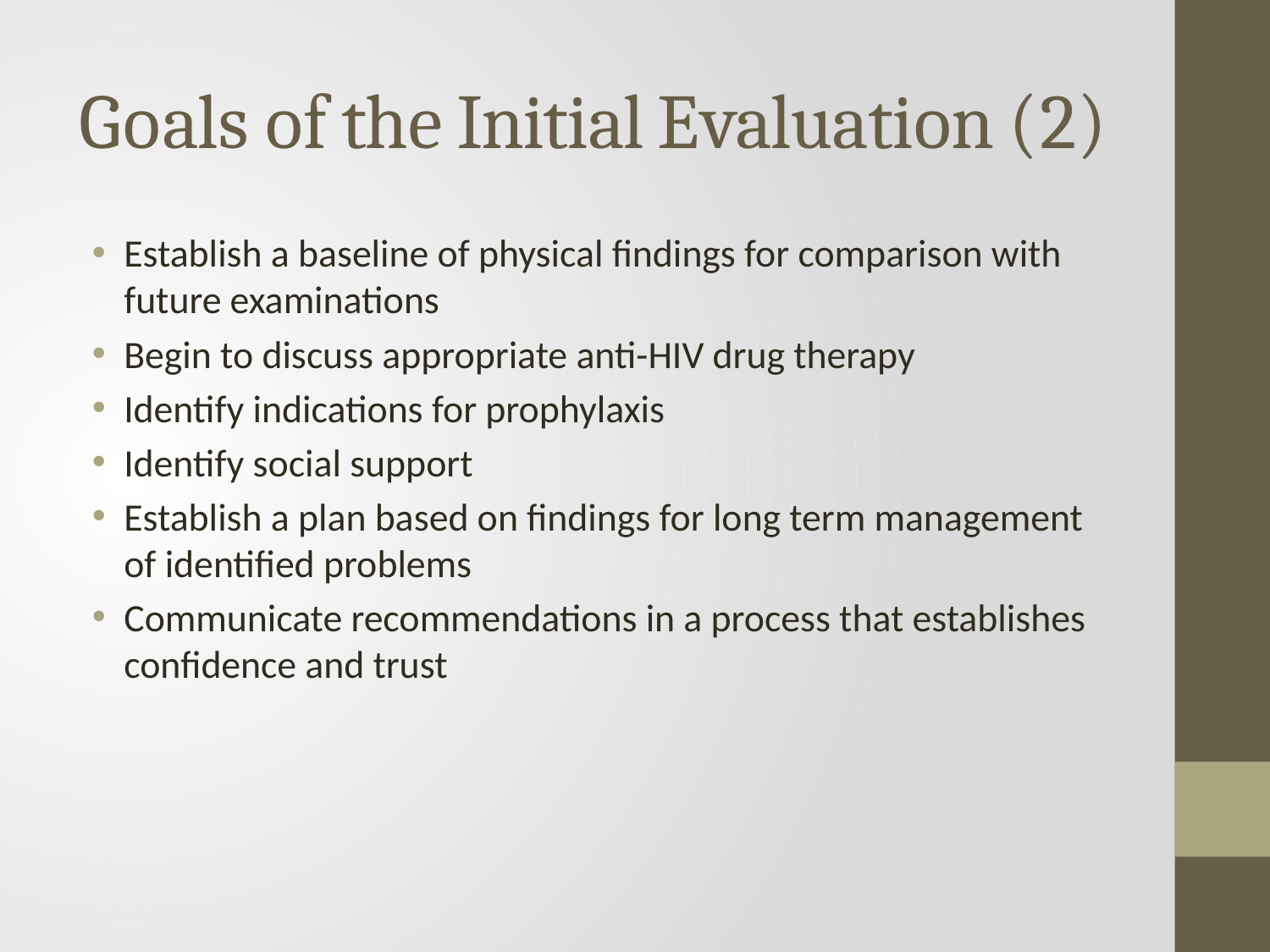

# Goals of the Initial Evaluation (2)
Establish a baseline of physical findings for comparison with future examinations
Begin to discuss appropriate anti-HIV drug therapy
Identify indications for prophylaxis
Identify social support
Establish a plan based on findings for long term management of identified problems
Communicate recommendations in a process that establishes confidence and trust